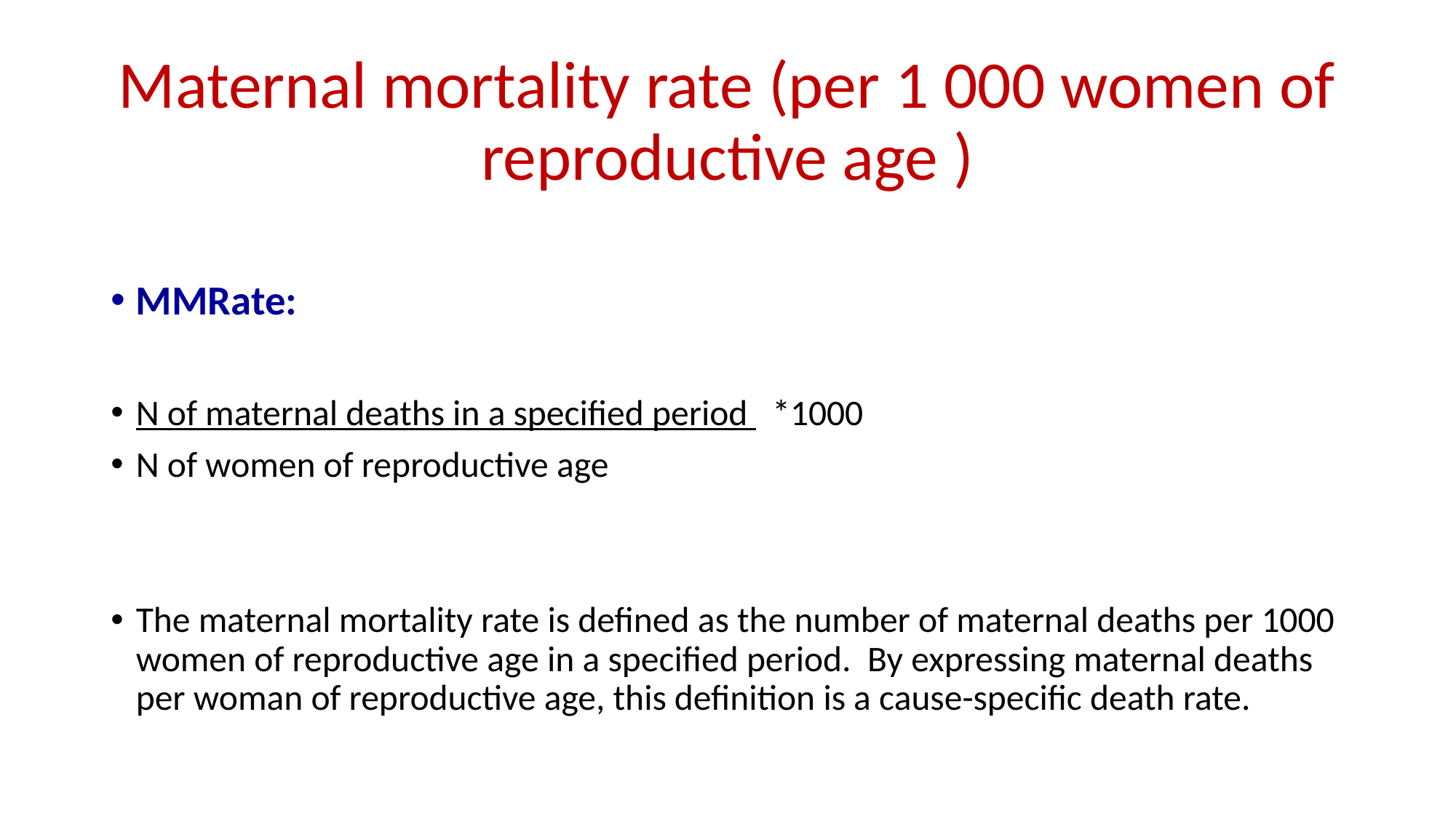

# Maternal mortality rate (per 1 000 women of reproductive age )

MMRate:

N of maternal deaths in a specified period   *1000
N of women of reproductive age

The maternal mortality rate is defined as the number of maternal deaths per 1000 women of reproductive age in a specified period.  By expressing maternal deaths per woman of reproductive age, this definition is a cause-specific death rate.